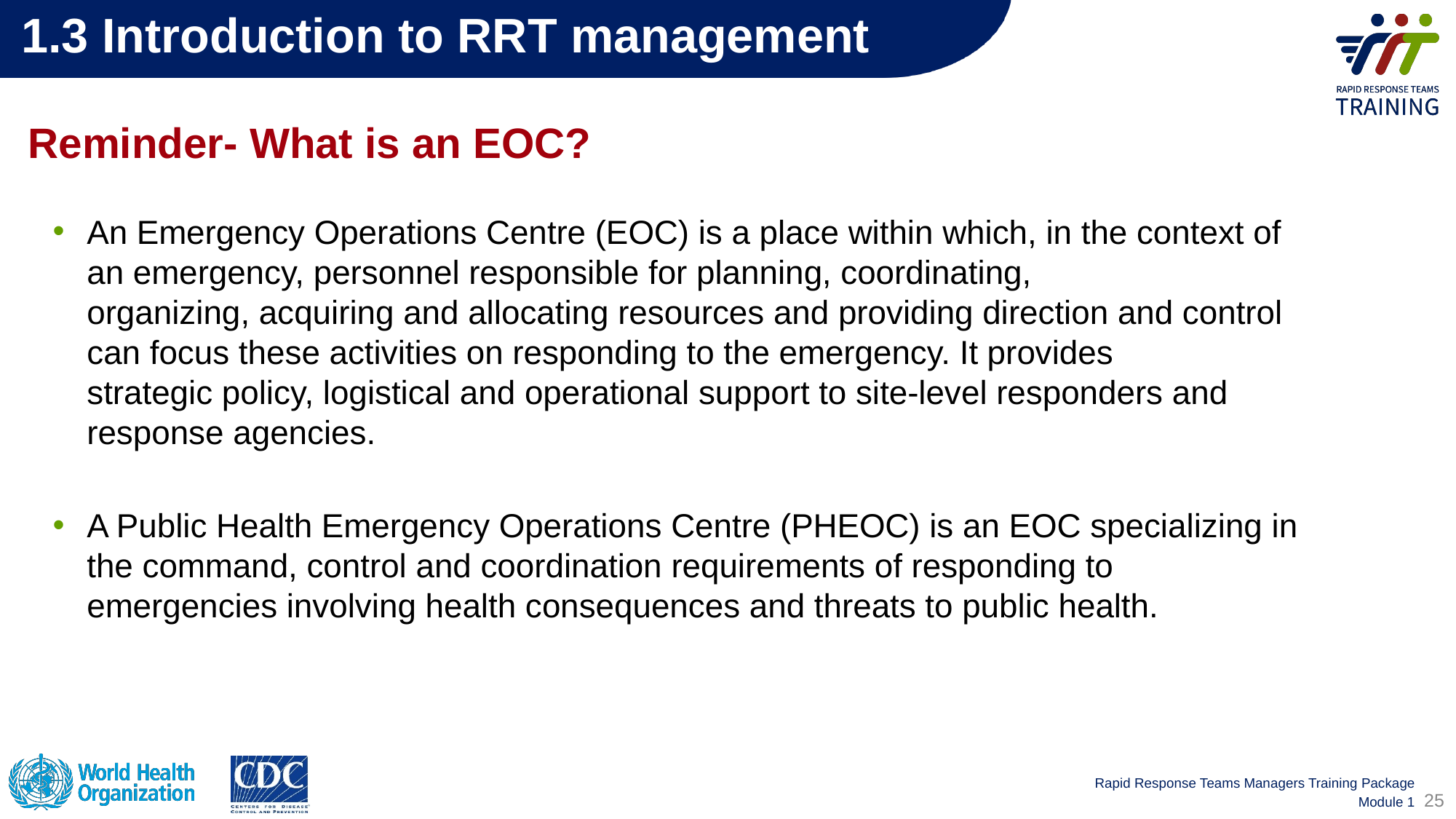

1.3 Introduction to RRT management
Reminder- What is an EOC?
An Emergency Operations Centre (EOC) is a place within which, in the context of an emergency, personnel responsible for planning, coordinating, organizing, acquiring and allocating resources and providing direction and control can focus these activities on responding to the emergency. It provides strategic policy, logistical and operational support to site-level responders and response agencies.

A Public Health Emergency Operations Centre (PHEOC) is an EOC specializing in the command, control and coordination requirements of responding to emergencies involving health consequences and threats to public health.

25